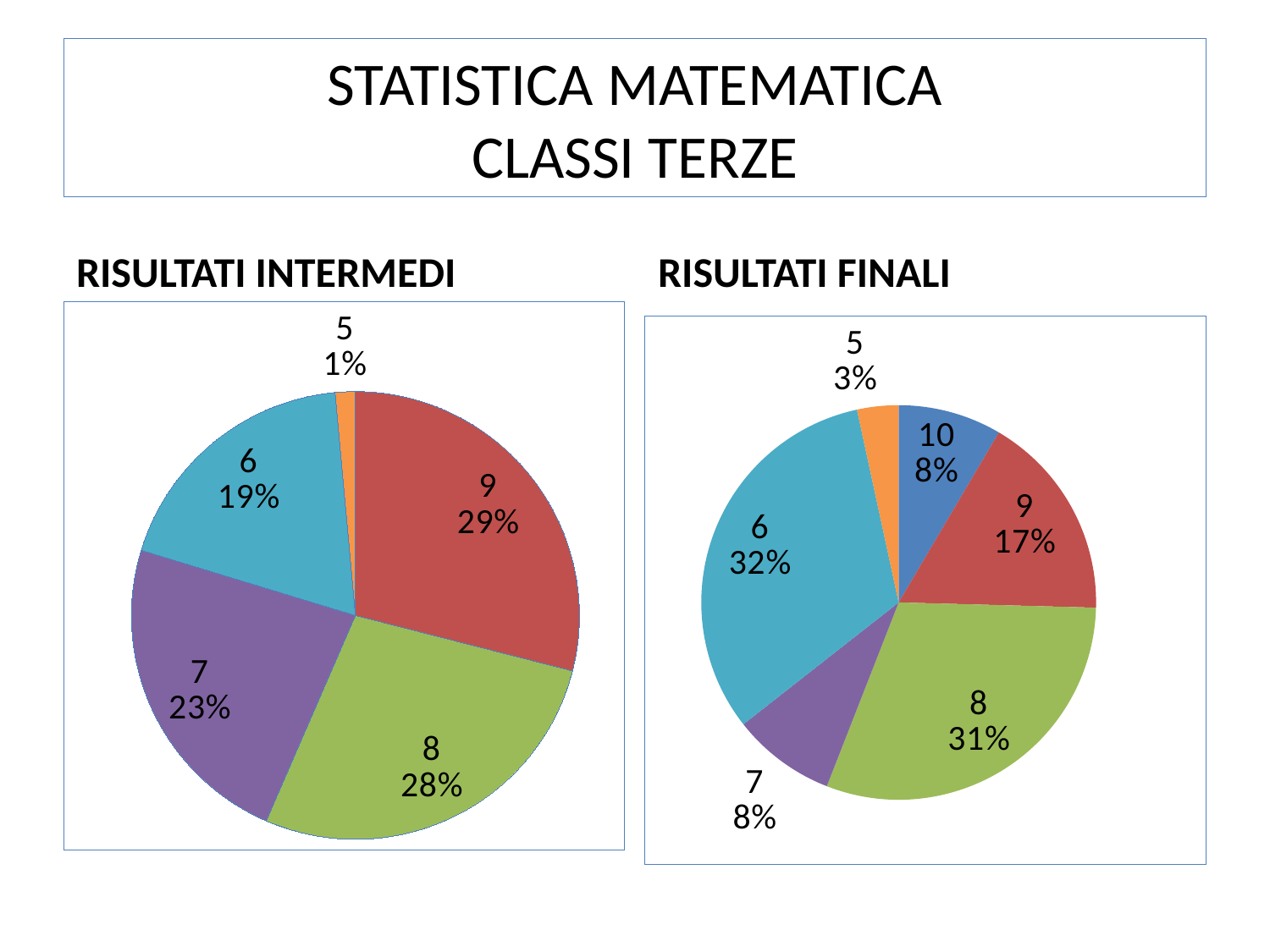

# STATISTICA MATEMATICA CLASSI TERZE
RISULTATI INTERMEDI
RISULTATI FINALI

### Chart

| Category | C.terze |
|---|---|
| 10 | 0.0 |
| 9 | 20.0 |
| 8 | 19.0 |
| 7 | 16.0 |
| 6 | 13.0 |
| 5 | 1.0 |

### Chart

| Category | C.terze |
|---|---|
| 10 | 5.0 |
| 9 | 10.0 |
| 8 | 18.0 |
| 7 | 5.0 |
| 6 | 19.0 |
| 5 | 2.0 |